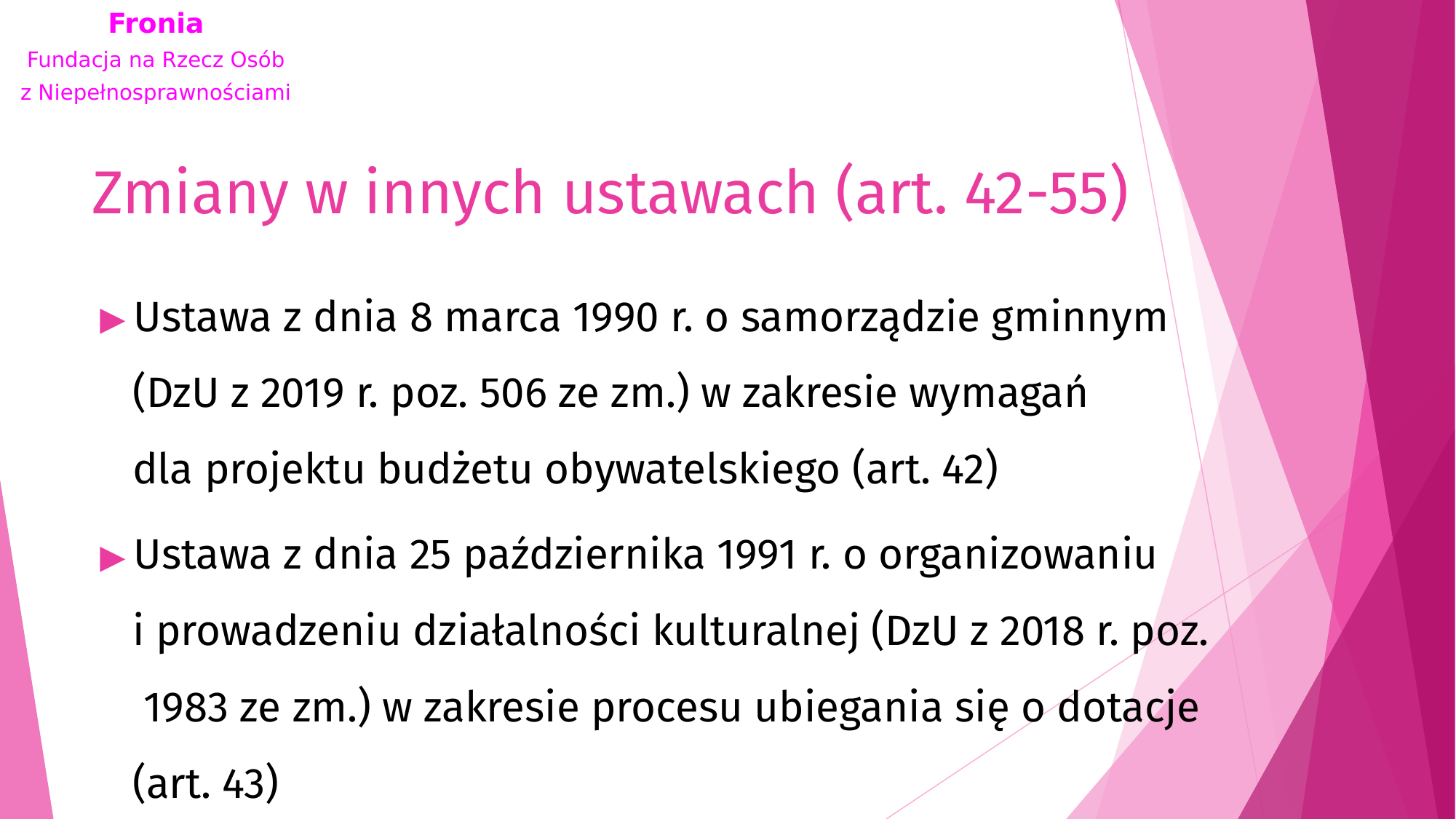

# Zmiany w innych ustawach (art. 42-55)
Ustawa z dnia 8 marca 1990 r. o samorządzie gminnym (DzU z 2019 r. poz. 506 ze zm.) w zakresie wymagań dla projektu budżetu obywatelskiego (art. 42)
Ustawa z dnia 25 października 1991 r. o organizowaniu i prowadzeniu działalności kulturalnej (DzU z 2018 r. poz.  1983 ze zm.) w zakresie procesu ubiegania się o dotacje (art. 43)